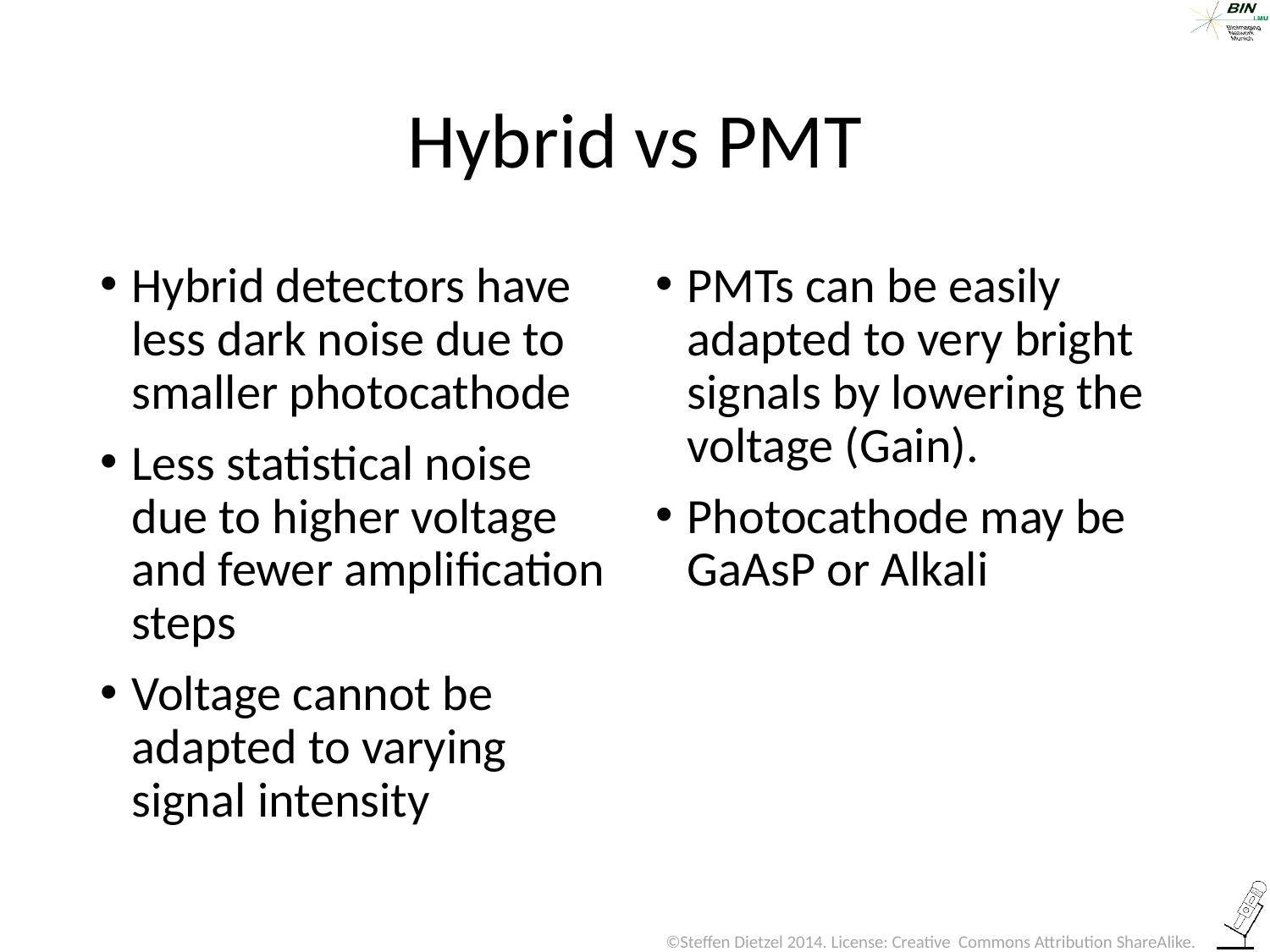

# Hybrid vs PMT
Hybrid detectors have less dark noise due to smaller photocathode
Less statistical noise due to higher voltage and fewer amplification steps
Voltage cannot be adapted to varying signal intensity
PMTs can be easily adapted to very bright signals by lowering the voltage (Gain).
Photocathode may be GaAsP or Alkali